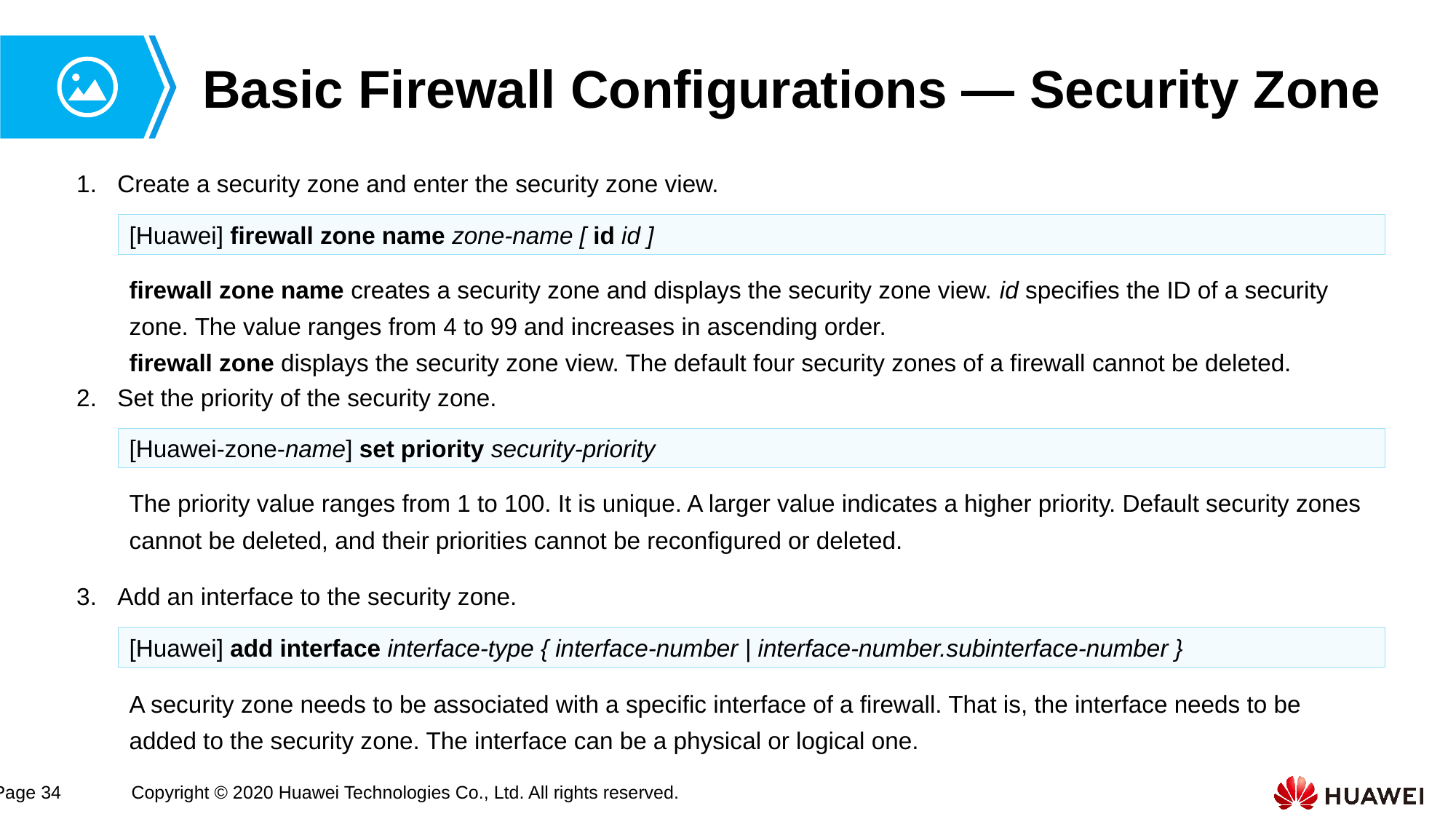

# Basic Firewall Configurations — Security Zone
Create a security zone and enter the security zone view.
[Huawei] firewall zone name zone-name [ id id ]
firewall zone name creates a security zone and displays the security zone view. id specifies the ID of a security zone. The value ranges from 4 to 99 and increases in ascending order.
firewall zone displays the security zone view. The default four security zones of a firewall cannot be deleted.
Set the priority of the security zone.
[Huawei-zone-name] set priority security-priority
The priority value ranges from 1 to 100. It is unique. A larger value indicates a higher priority. Default security zones cannot be deleted, and their priorities cannot be reconfigured or deleted.
Add an interface to the security zone.
[Huawei] add interface interface-type { interface-number | interface-number.subinterface-number }
A security zone needs to be associated with a specific interface of a firewall. That is, the interface needs to be added to the security zone. The interface can be a physical or logical one.